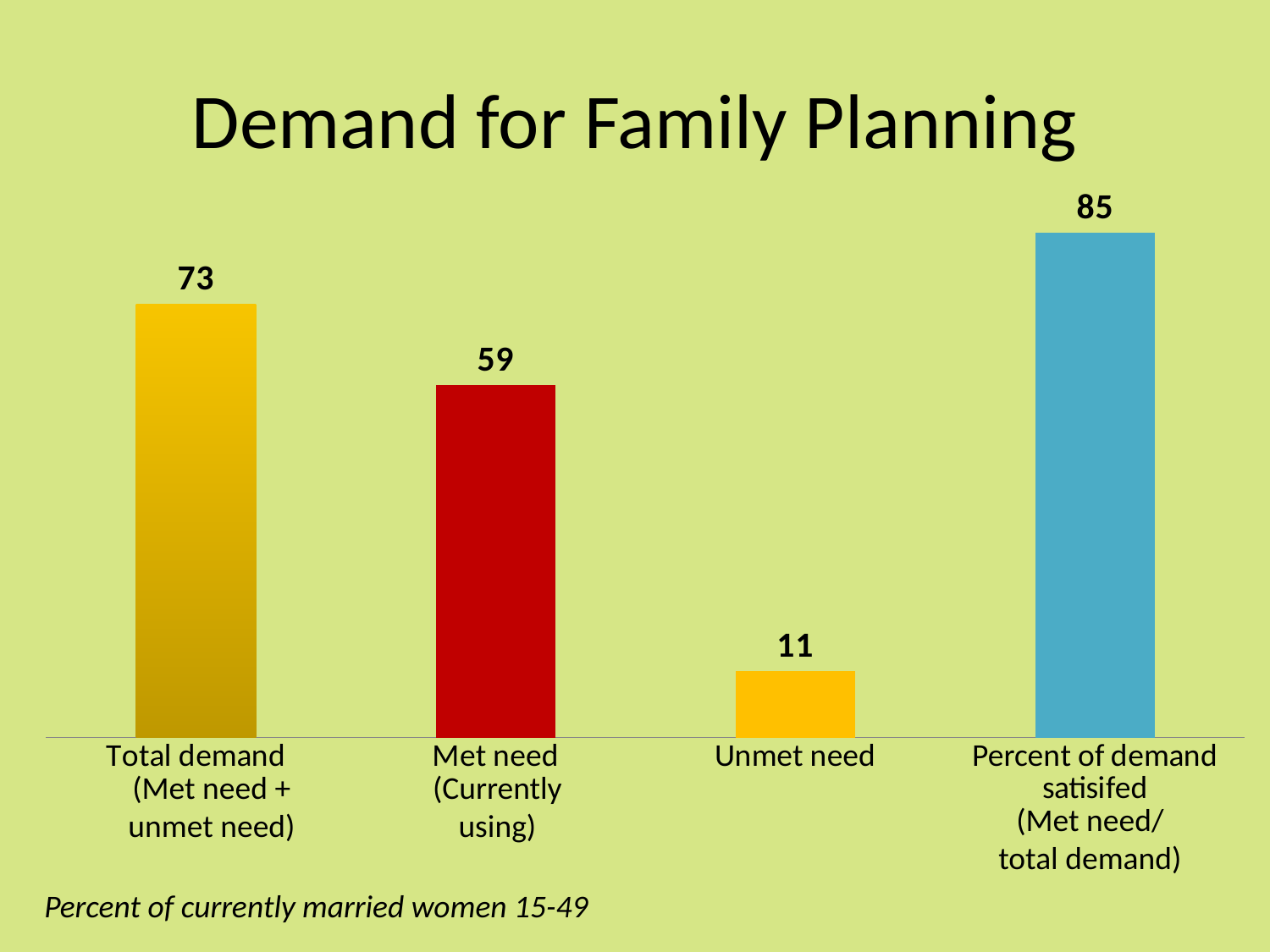

# Demand for Family Planning

### Chart

| Category | Series 1 |
|---|---|
| Total demand | 72.9 |
| Met need | 59.3 |
| Unmet need | 11.2 |
| Percent of demand satisifed | 85.0 |
(Met need + unmet need)
(Currently using)
(Met need/ total demand)
Percent of currently married women 15-49